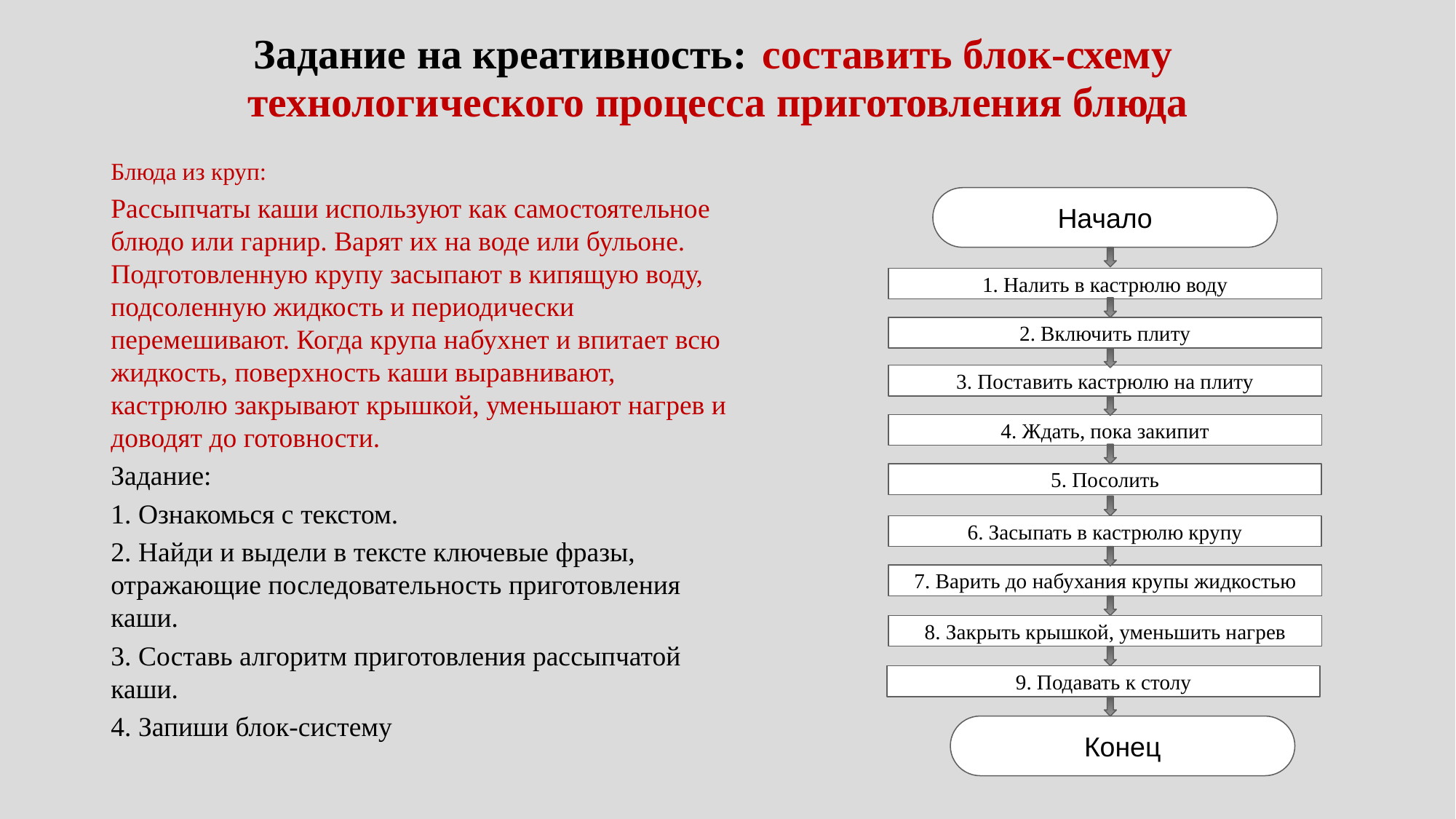

# Задание на креативность: составить блок-схему технологического процесса приготовления блюда
Блюда из круп:
Рассыпчаты каши используют как самостоятельное блюдо или гарнир. Варят их на воде или бульоне. Подготовленную крупу засыпают в кипящую воду, подсоленную жидкость и периодически перемешивают. Когда крупа набухнет и впитает всю жидкость, поверхность каши выравнивают, кастрюлю закрывают крышкой, уменьшают нагрев и доводят до готовности.
Задание:
1. Ознакомься с текстом.
2. Найди и выдели в тексте ключевые фразы, отражающие последовательность приготовления каши.
3. Составь алгоритм приготовления рассыпчатой каши.
4. Запиши блок-систему

Начало

1. Налить в кастрюлю воду

2. Включить плиту

3. Поставить кастрюлю на плиту

4. Ждать, пока закипит

5. Посолить

6. Засыпать в кастрюлю крупу

7. Варить до набухания крупы жидкостью

8. Закрыть крышкой, уменьшить нагрев

9. Подавать к столу

Конец